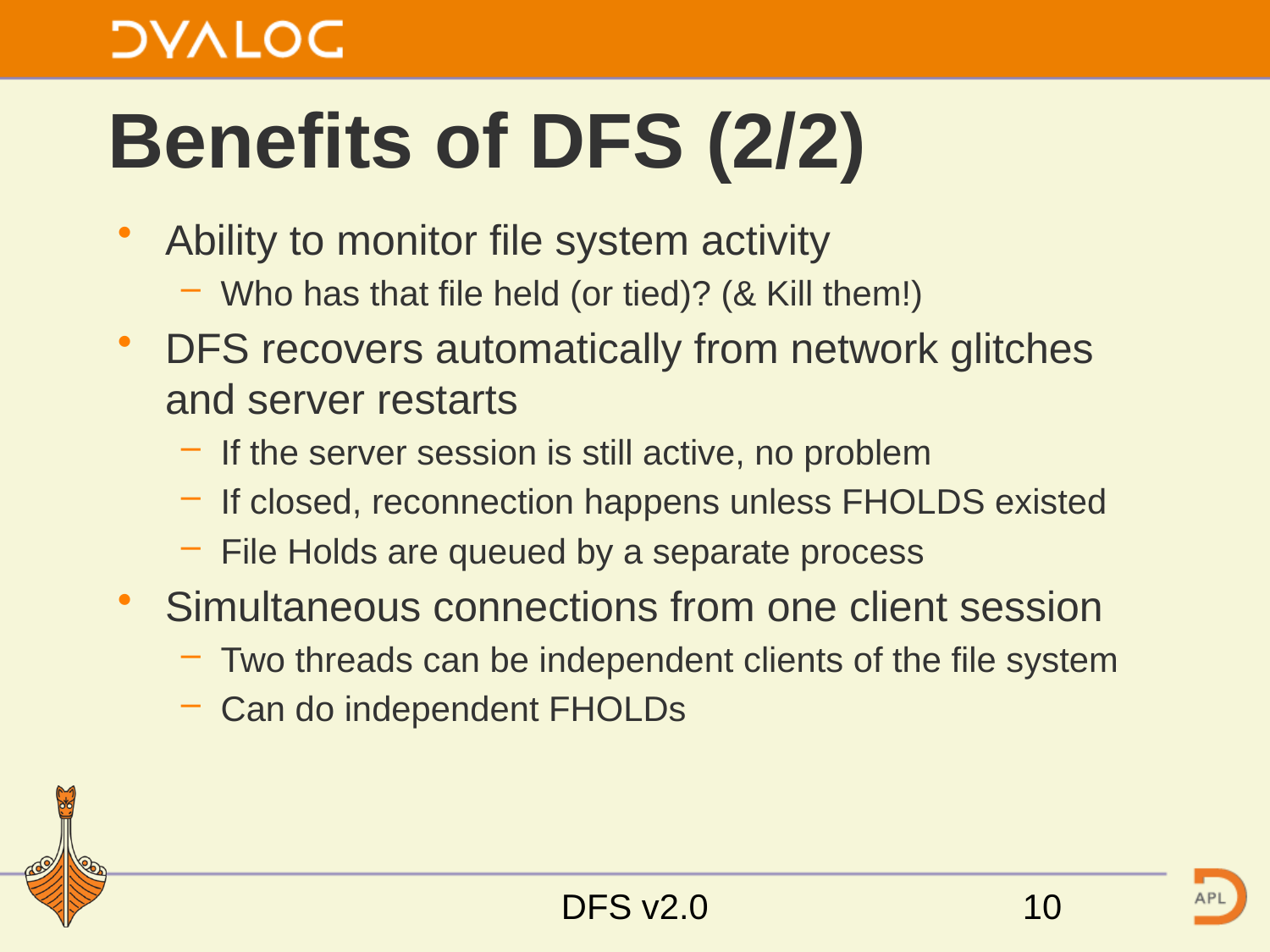

# Benefits of DFS (2/2)
Ability to monitor file system activity
Who has that file held (or tied)? (& Kill them!)
DFS recovers automatically from network glitches and server restarts
If the server session is still active, no problem
If closed, reconnection happens unless FHOLDS existed
File Holds are queued by a separate process
Simultaneous connections from one client session
Two threads can be independent clients of the file system
Can do independent FHOLDs

DFS v2.0
10